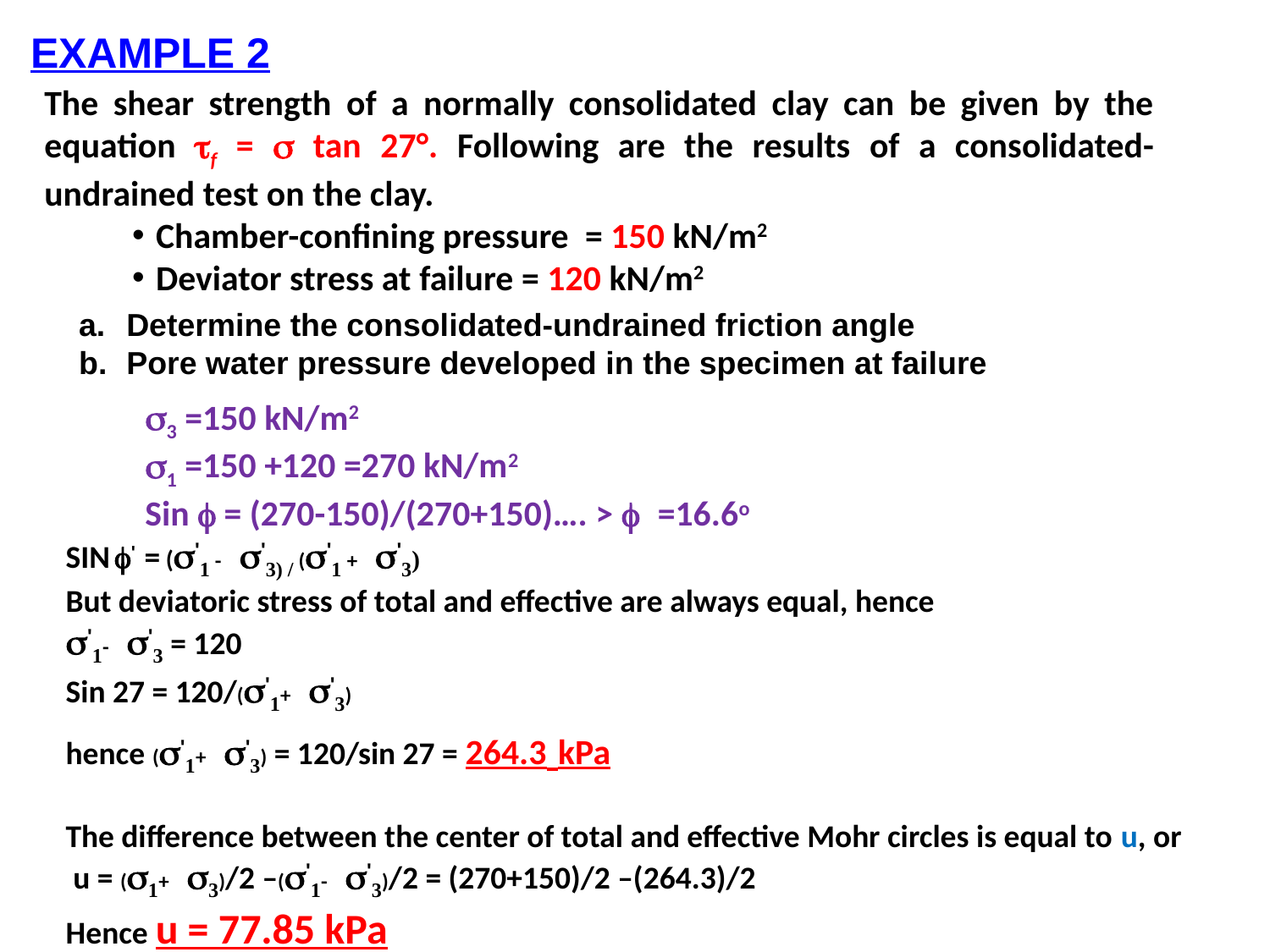

EXAMPLE 2
The shear strength of a normally consolidated clay can be given by the equation τf = σ tan 27°. Following are the results of a consolidated-undrained test on the clay.
Chamber-confining pressure  = 150 kN/m2
Deviator stress at failure = 120 kN/m2
Determine the consolidated-undrained friction angle
Pore water pressure developed in the specimen at failure
σ3 =150 kN/m2
σ1 =150 +120 =270 kN/m2
Sin φ = (270-150)/(270+150)…. > φ =16.6o
SIN φ' = (σ'1 - σ'3) / (σ'1 + σ'3)
But deviatoric stress of total and effective are always equal, hence
σ'1- σ'3 = 120
Sin 27 = 120/(σ'1+ σ'3)
hence (σ'1+ σ'3) = 120/sin 27 = 264.3 kPa

The difference between the center of total and effective Mohr circles is equal to u, or
 u = (σ1+ σ3)/2 –(σ'1- σ'3)/2 = (270+150)/2 –(264.3)/2
Hence u = 77.85 kPa